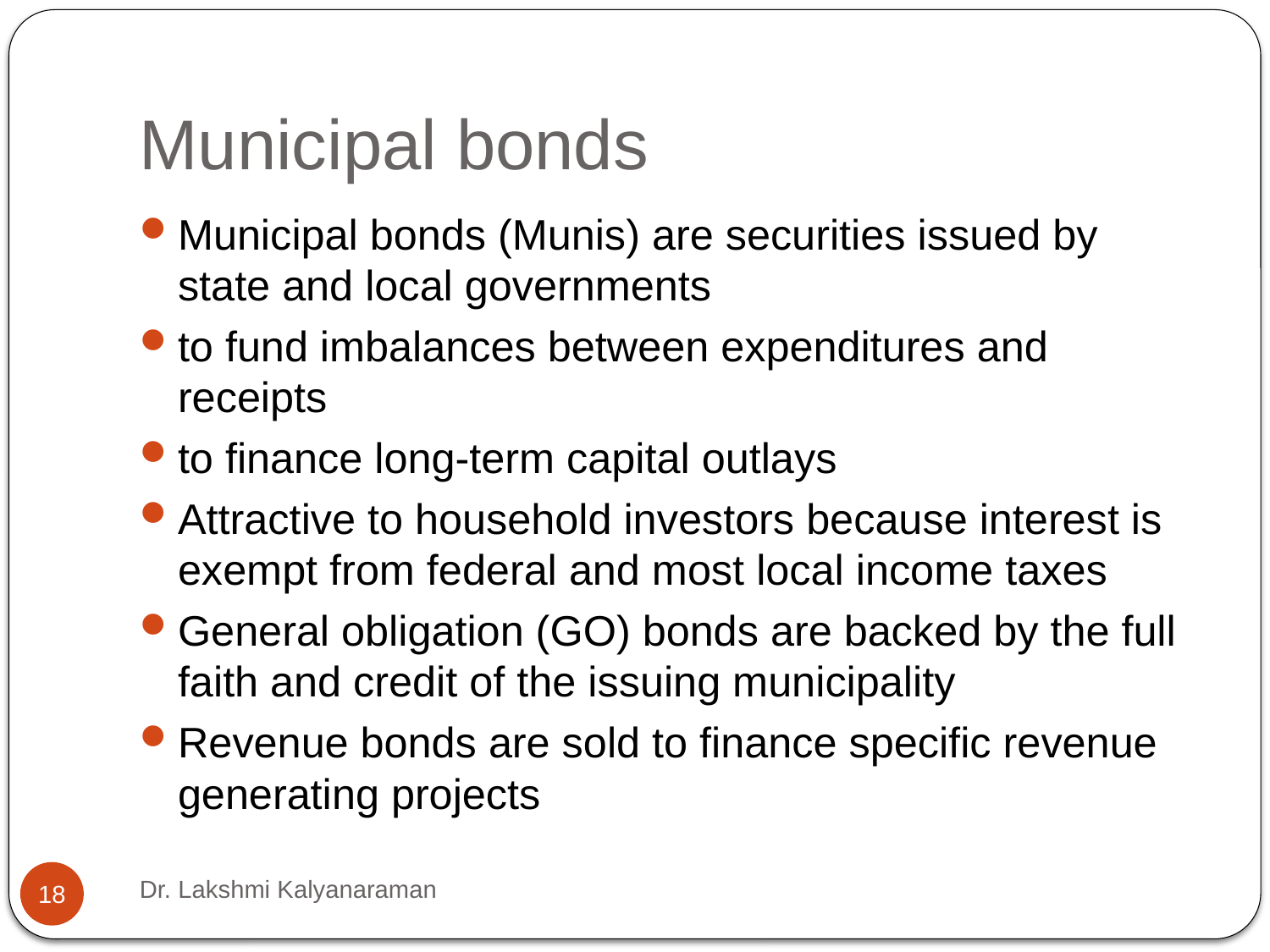

# Municipal bonds
Municipal bonds (Munis) are securities issued by state and local governments
to fund imbalances between expenditures and receipts
to finance long-term capital outlays
Attractive to household investors because interest is exempt from federal and most local income taxes
General obligation (GO) bonds are backed by the full faith and credit of the issuing municipality
Revenue bonds are sold to finance specific revenue generating projects

Dr. Lakshmi Kalyanaraman
18